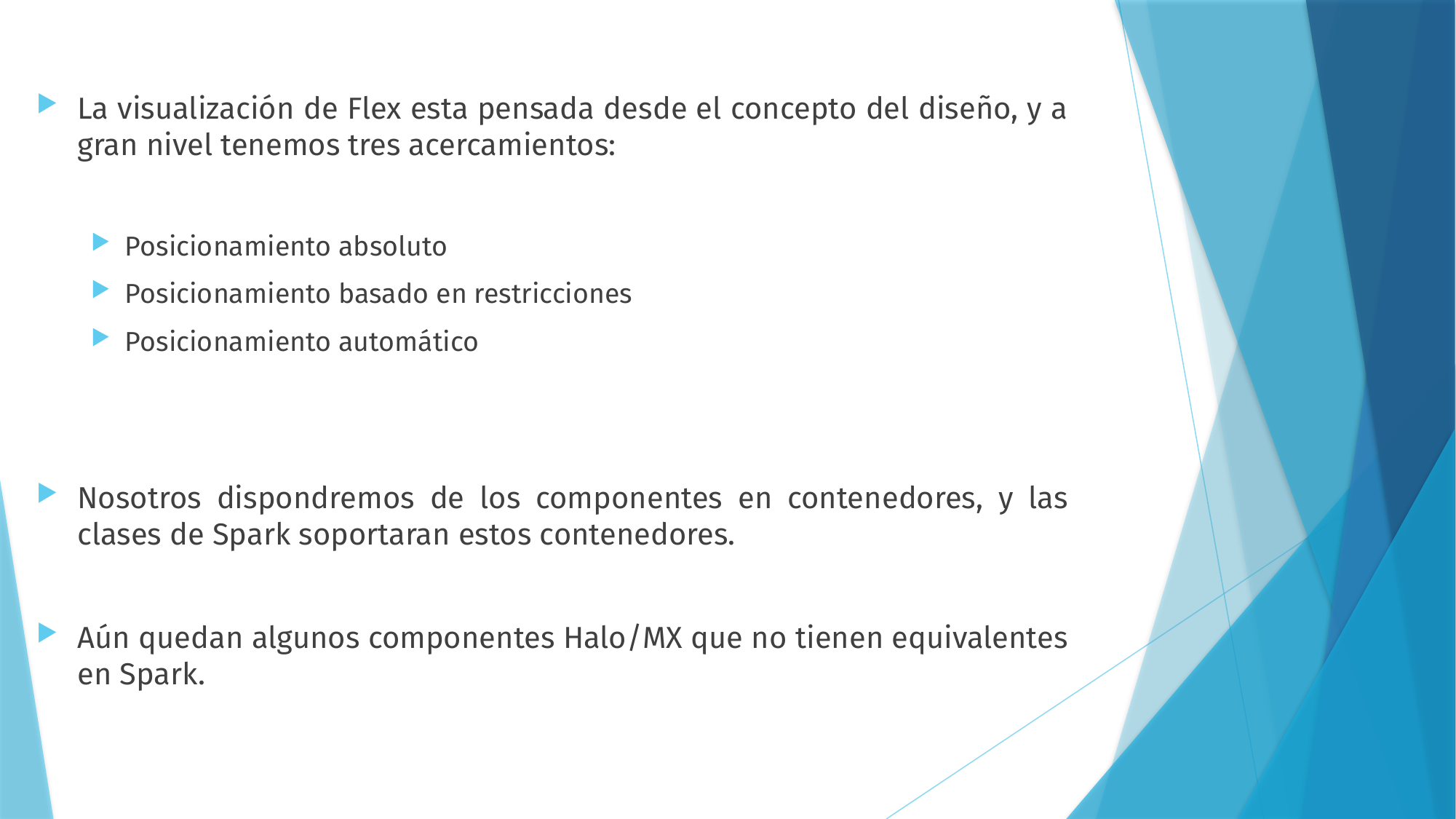

La visualización de Flex esta pensada desde el concepto del diseño, y a gran nivel tenemos tres acercamientos:

Posicionamiento absoluto
Posicionamiento basado en restricciones
Posicionamiento automático

Nosotros dispondremos de los componentes en contenedores, y las clases de Spark soportaran estos contenedores.

Aún quedan algunos componentes Halo/MX que no tienen equivalentes en Spark.